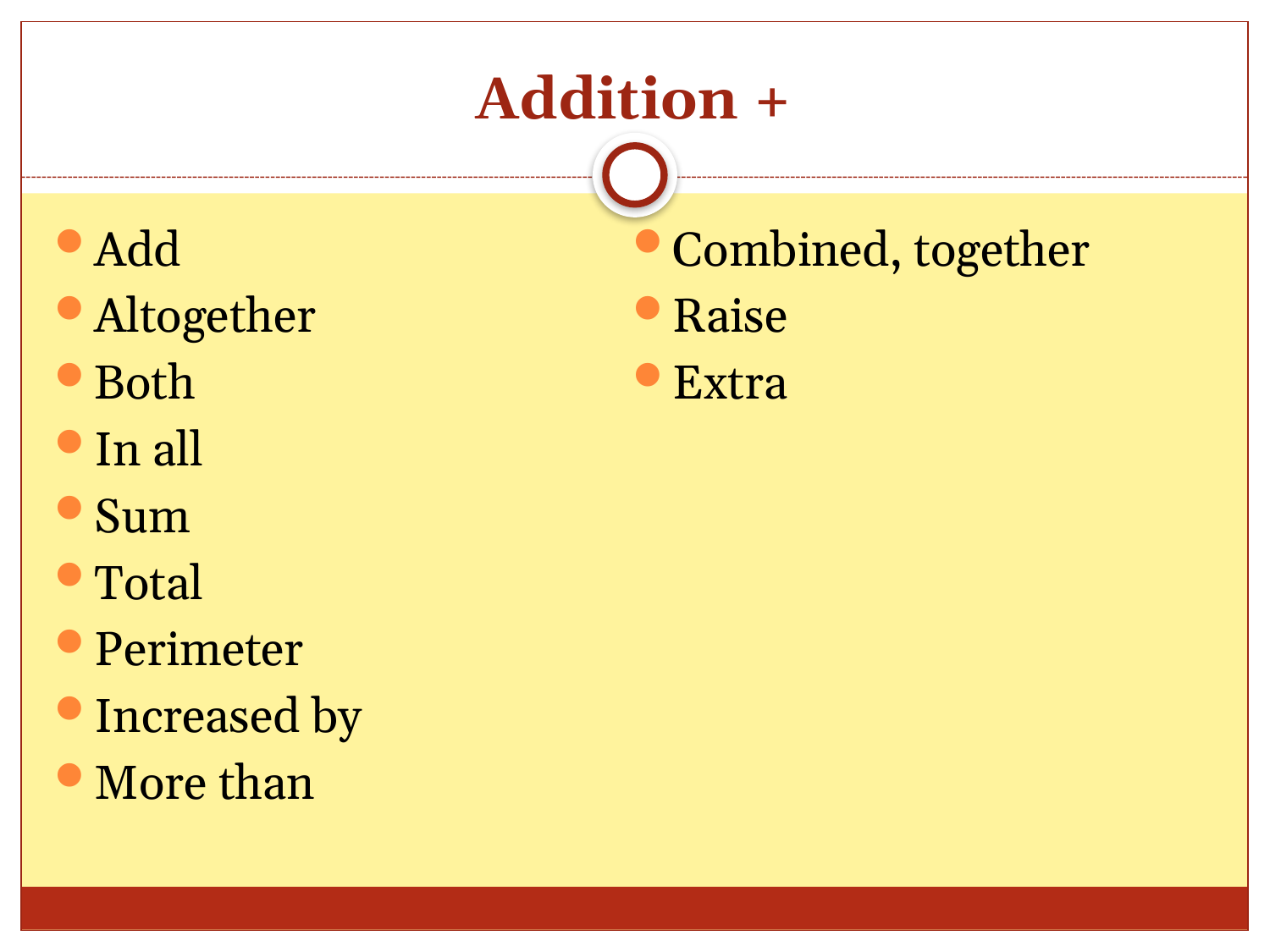

# Addition +
Add
Altogether
Both
In all
Sum
Total
Perimeter
Increased by
More than
Combined, together
Raise
Extra